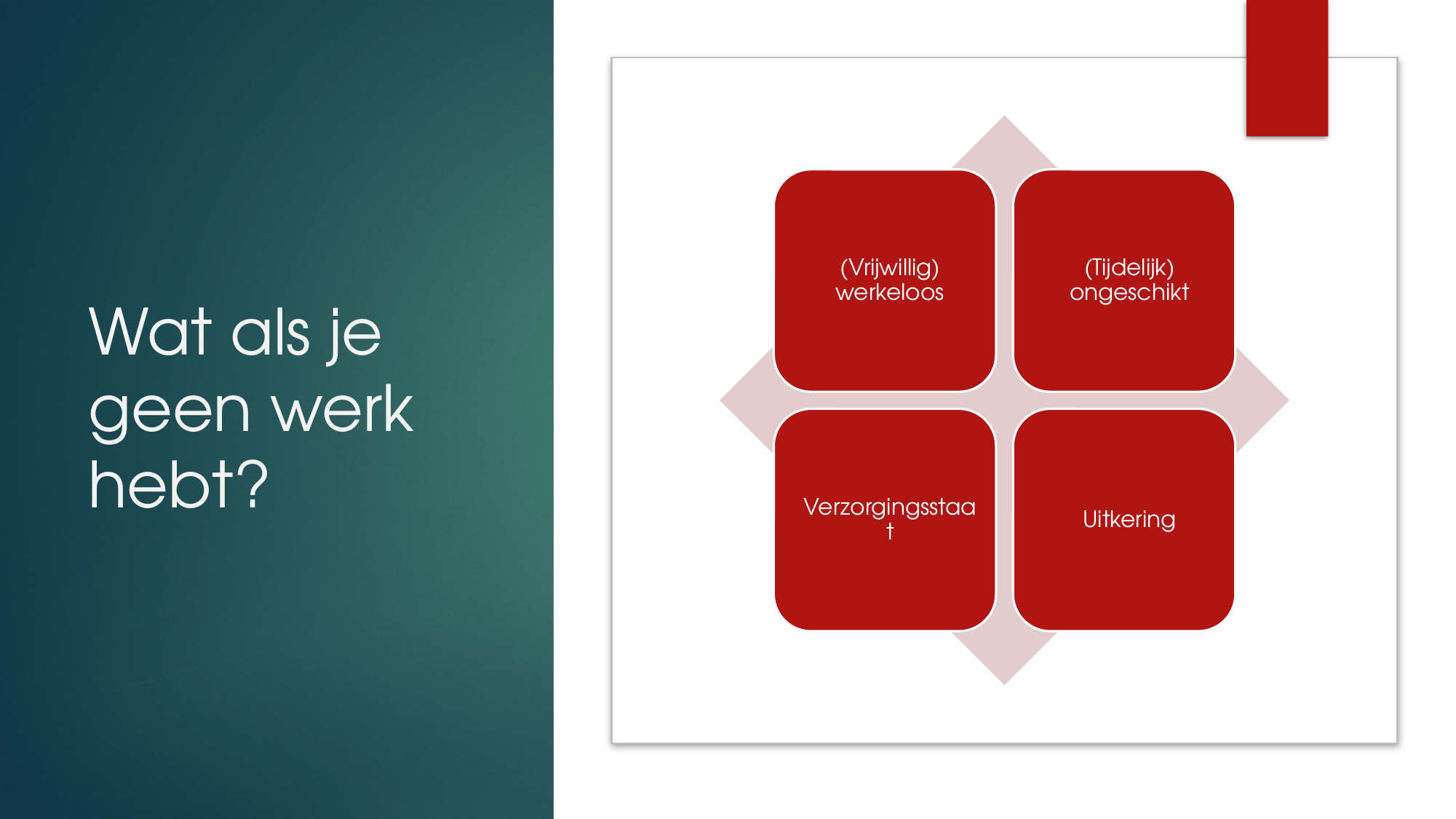

(Vrijwillig) werkeloos
(Tijdelijk) ongeschikt
Verzorgingsstaat
Uitkering
# Wat als je geen werk hebt?